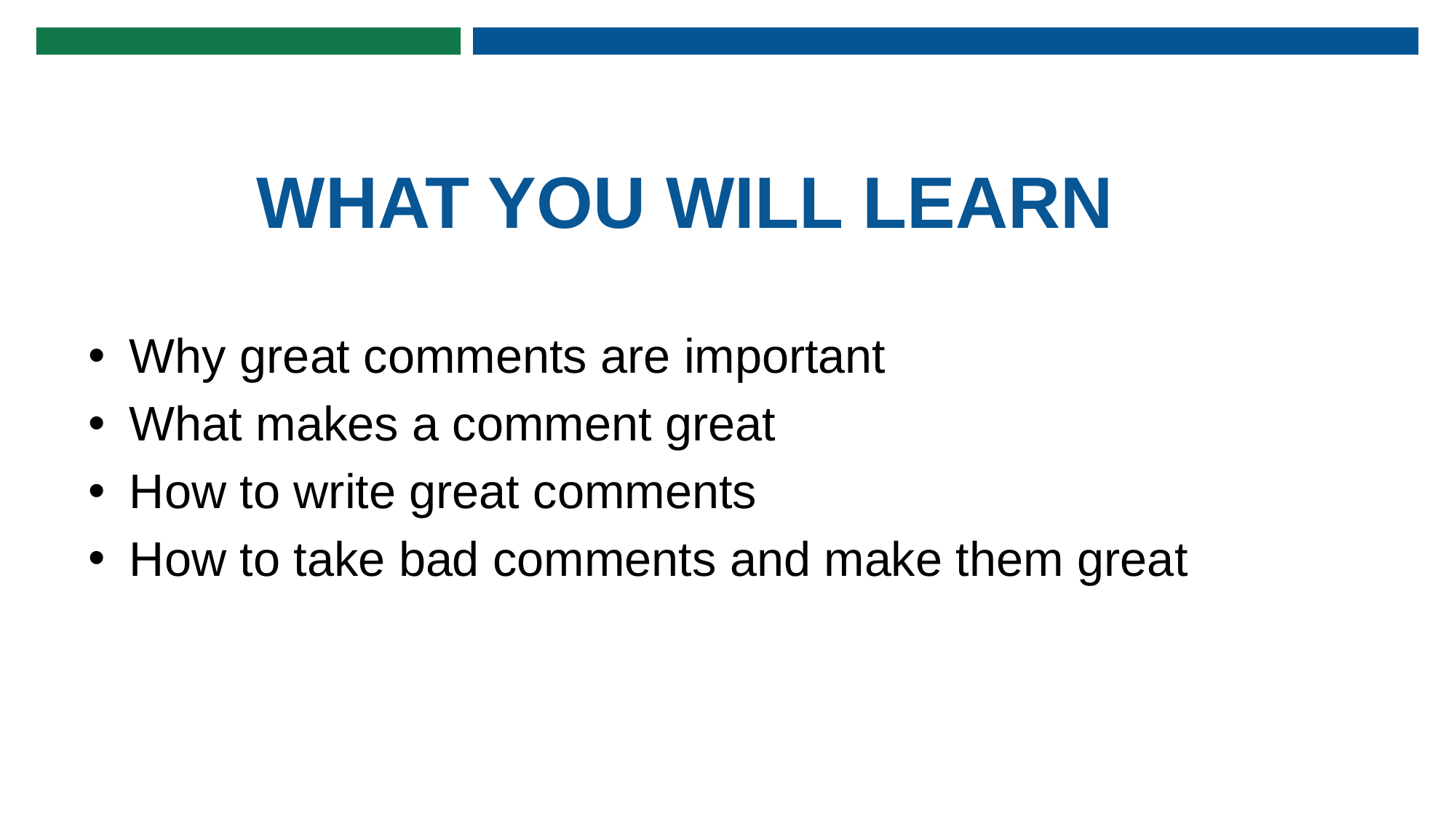

# WHAT YOU WILL LEARN
Why great comments are important
What makes a comment great
How to write great comments
How to take bad comments and make them great